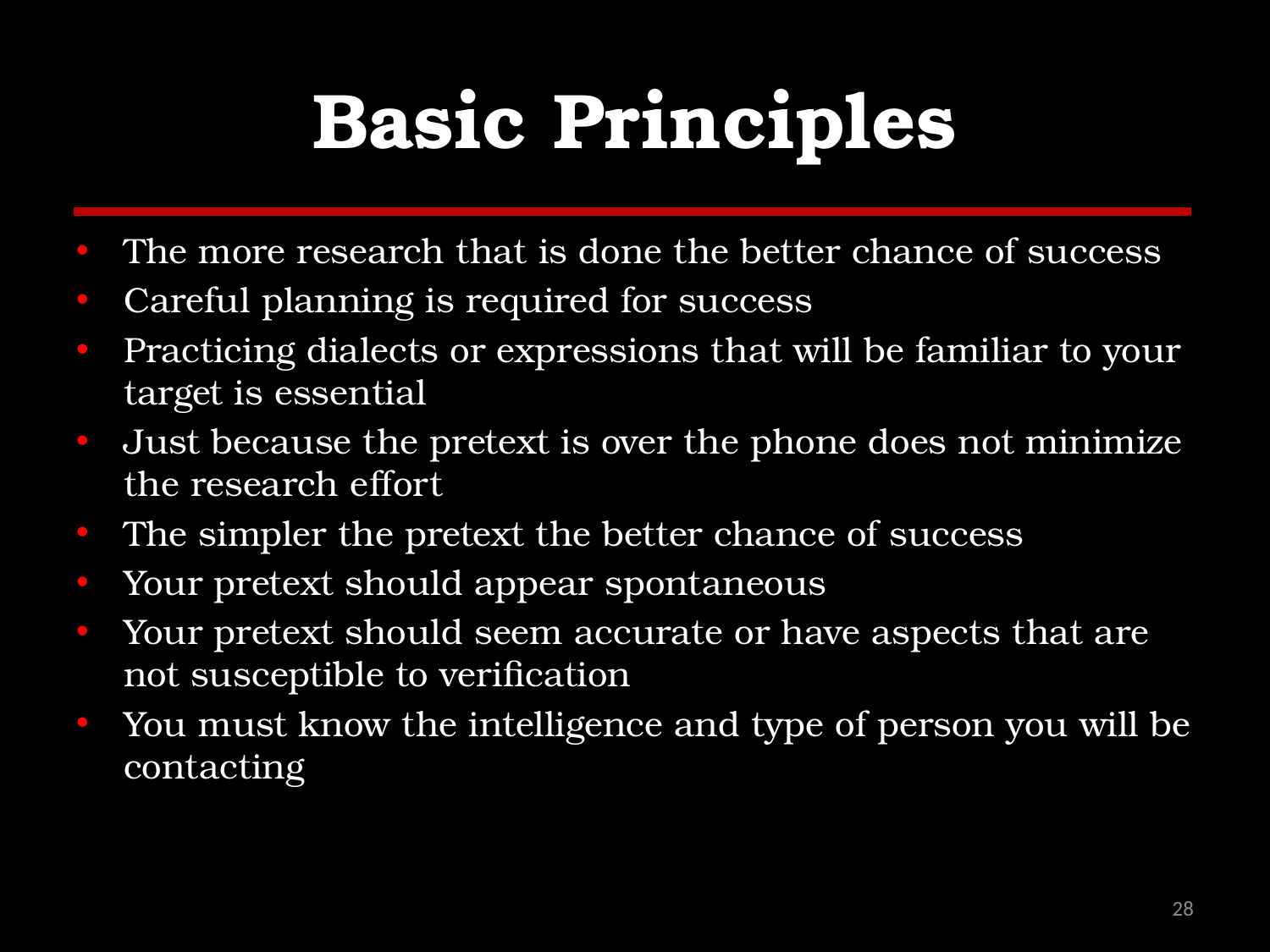

# Basic Principles
The more research that is done the better chance of success
Careful planning is required for success
Practicing dialects or expressions that will be familiar to your target is essential
Just because the pretext is over the phone does not minimize the research effort
The simpler the pretext the better chance of success
Your pretext should appear spontaneous
Your pretext should seem accurate or have aspects that are not susceptible to verification
You must know the intelligence and type of person you will be contacting
28